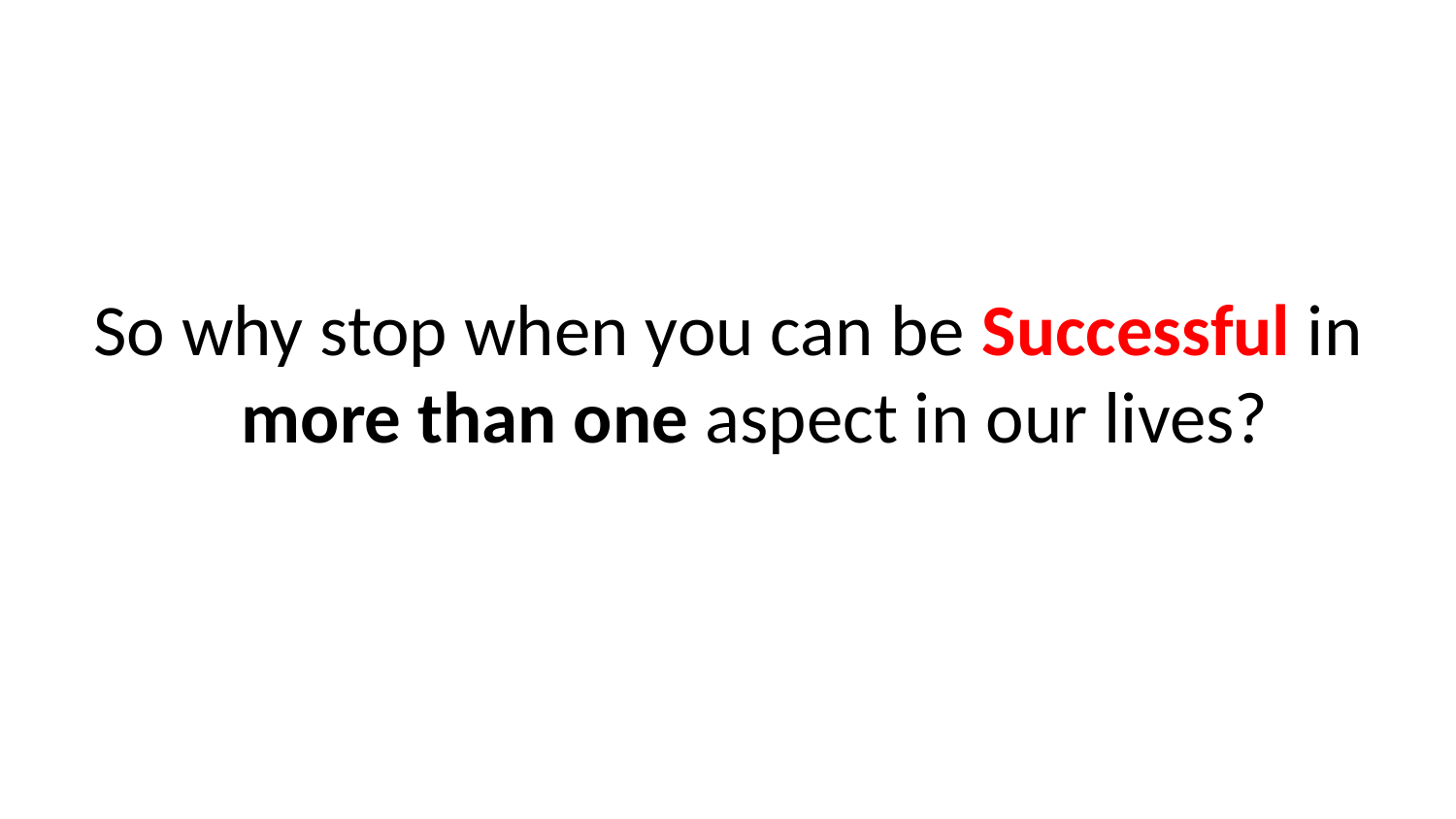

So why stop when you can be Successful in more than one aspect in our lives?